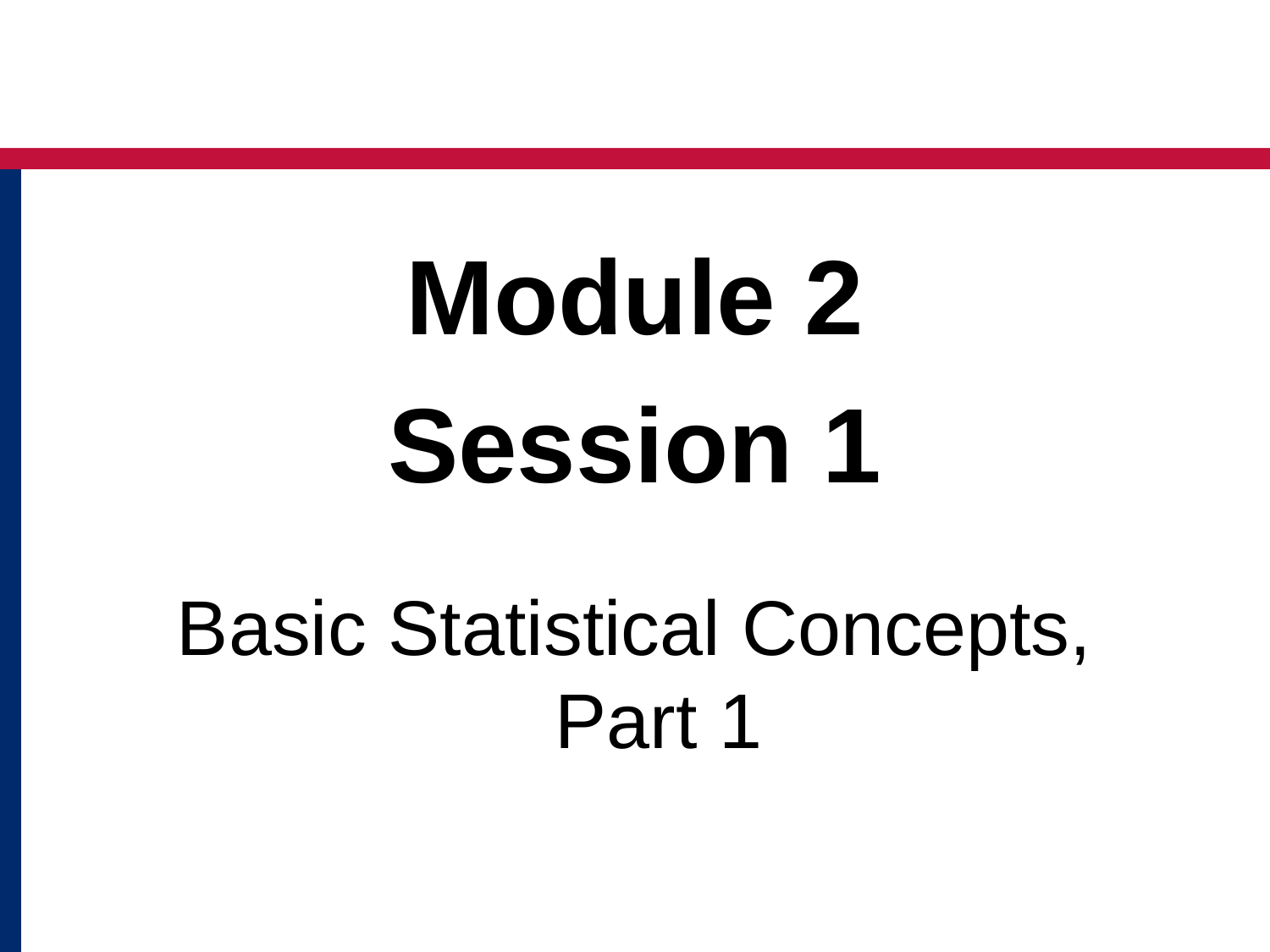

Module 2
Session 1

Basic Statistical Concepts, Part 1